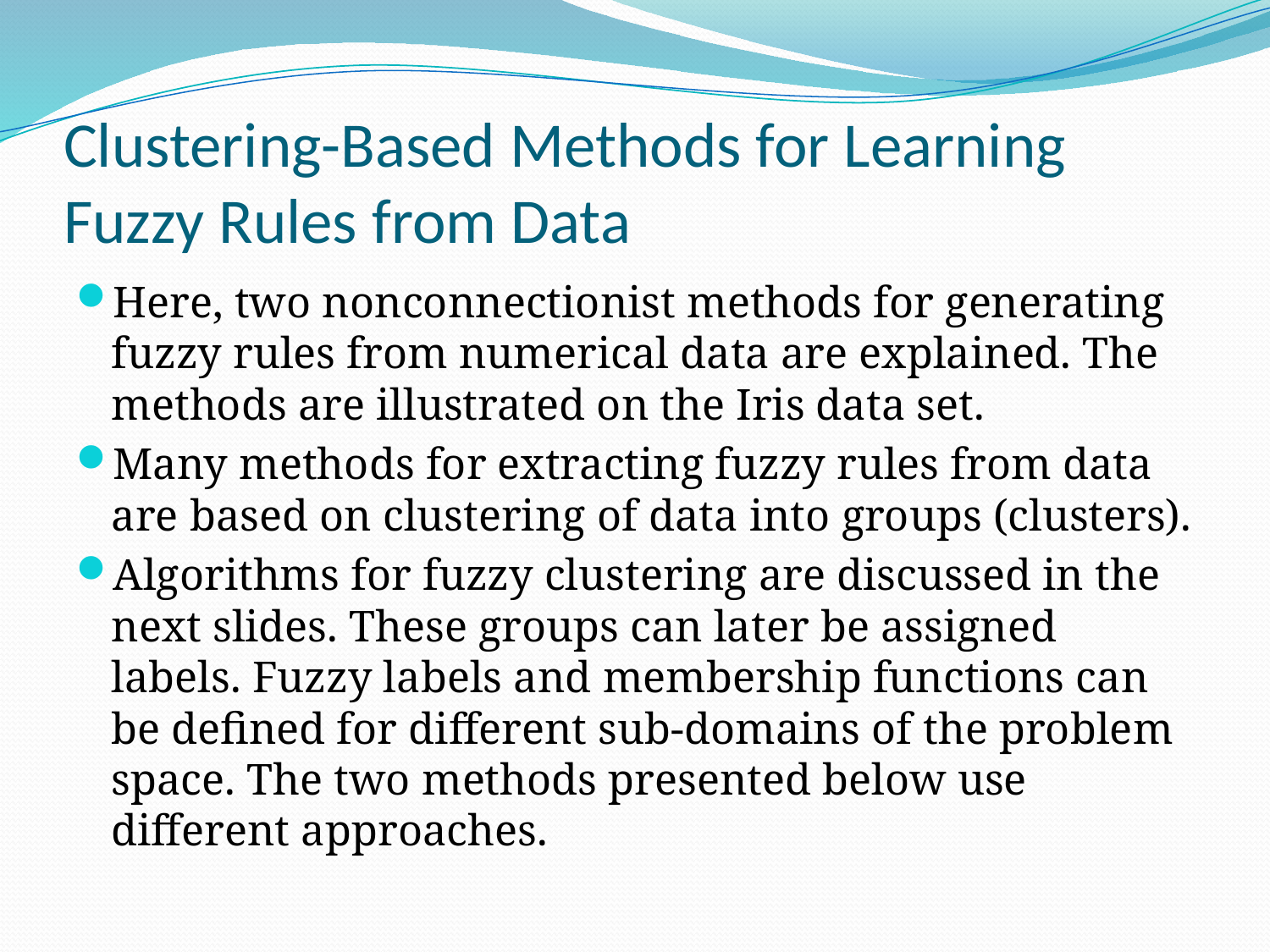

# Clustering-Based Methods for Learning Fuzzy Rules from Data
Here, two nonconnectionist methods for generating fuzzy rules from numerical data are explained. The methods are illustrated on the Iris data set.
Many methods for extracting fuzzy rules from data are based on clustering of data into groups (clusters).
Algorithms for fuzzy clustering are discussed in the next slides. These groups can later be assigned labels. Fuzzy labels and membership functions can be defined for different sub-domains of the problem space. The two methods presented below use different approaches.